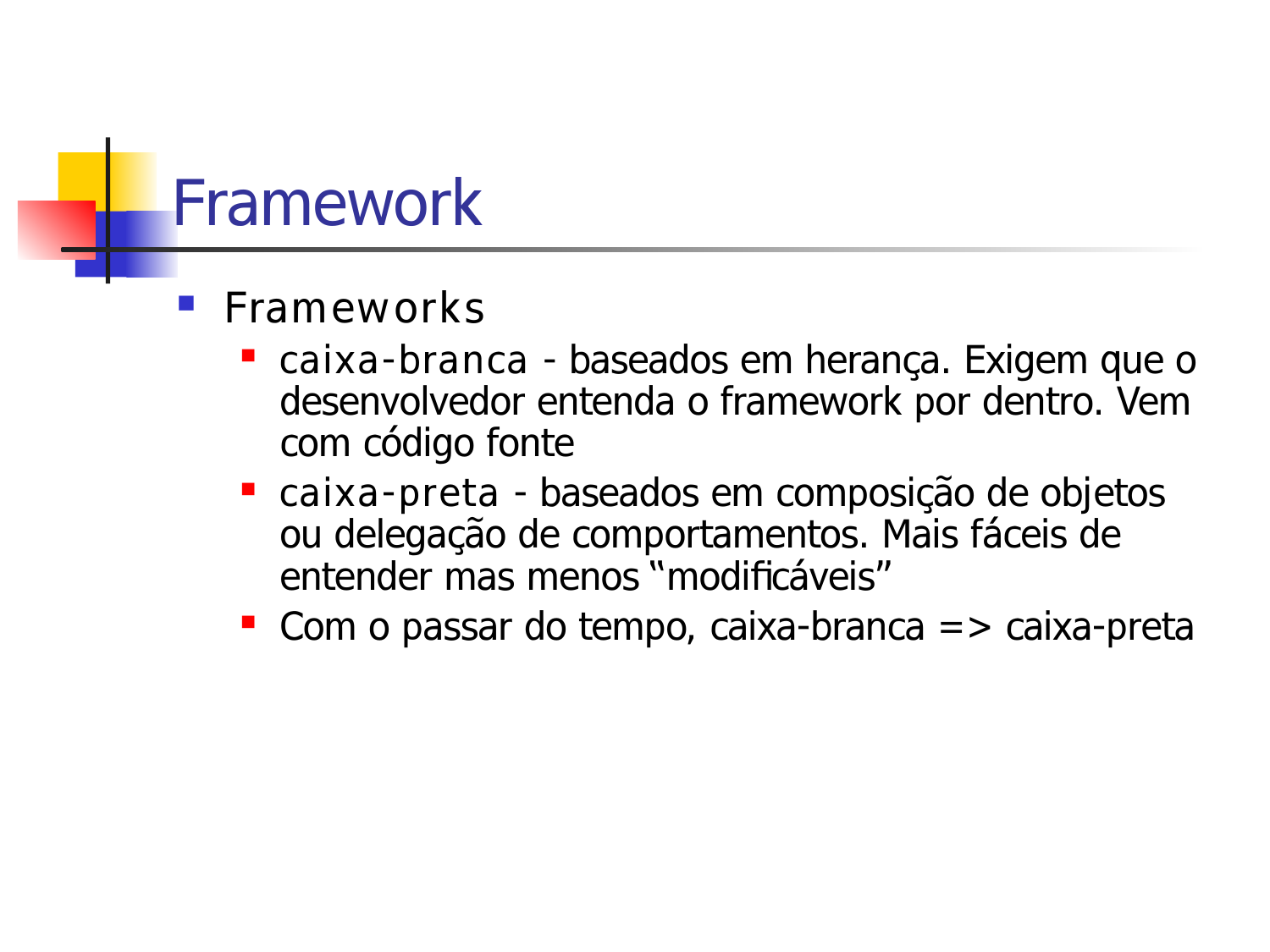

# Framework
Frameworks
caixa-branca - baseados em herança. Exigem que o desenvolvedor entenda o framework por dentro. Vem com código fonte
caixa-preta - baseados em composição de objetos ou delegação de comportamentos. Mais fáceis de entender mas menos “modificáveis”
Com o passar do tempo, caixa-branca => caixa-preta